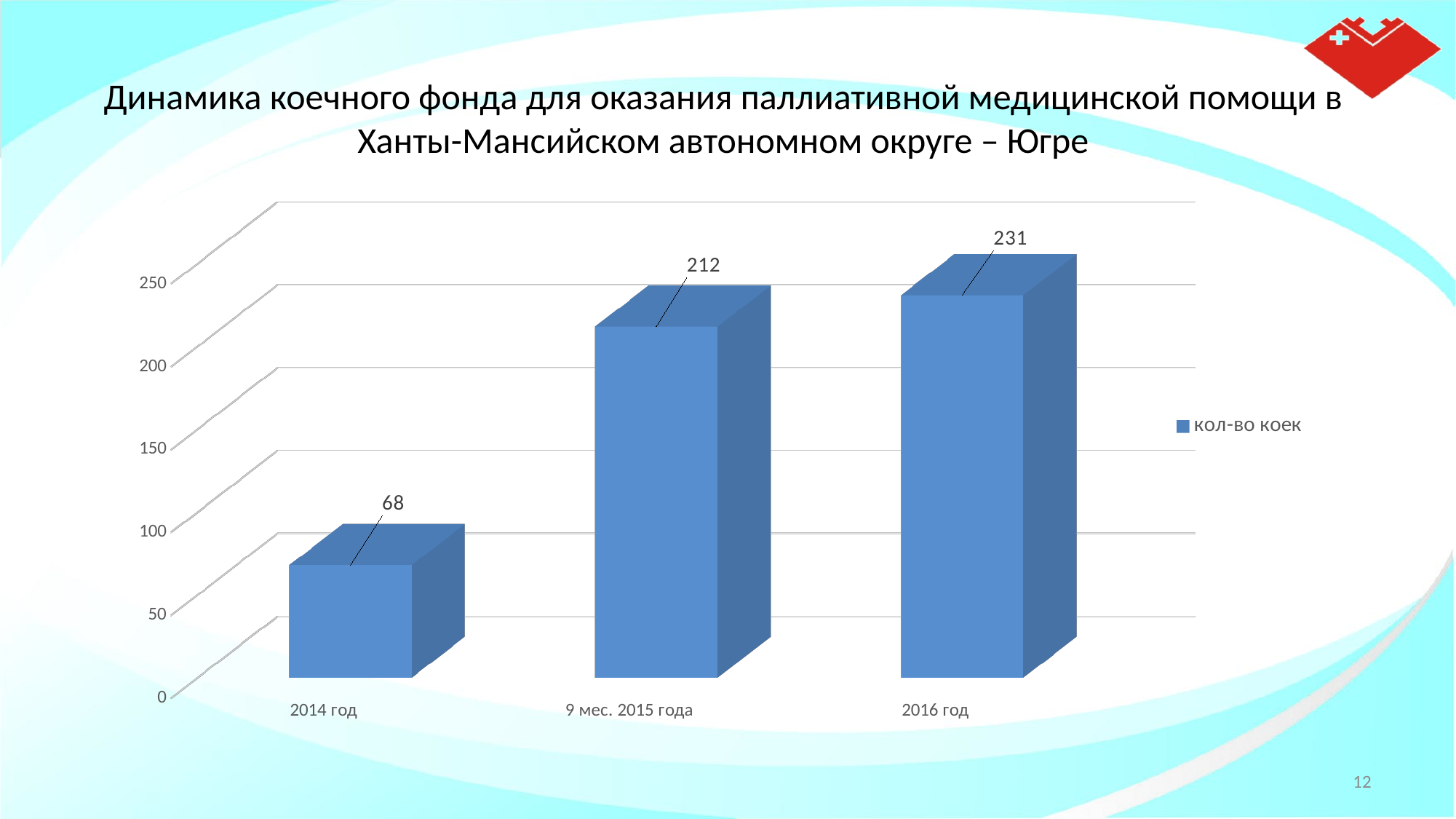

# Динамика коечного фонда для оказания паллиативной медицинской помощи в Ханты-Мансийском автономном округе – Югре

[unsupported chart]

12